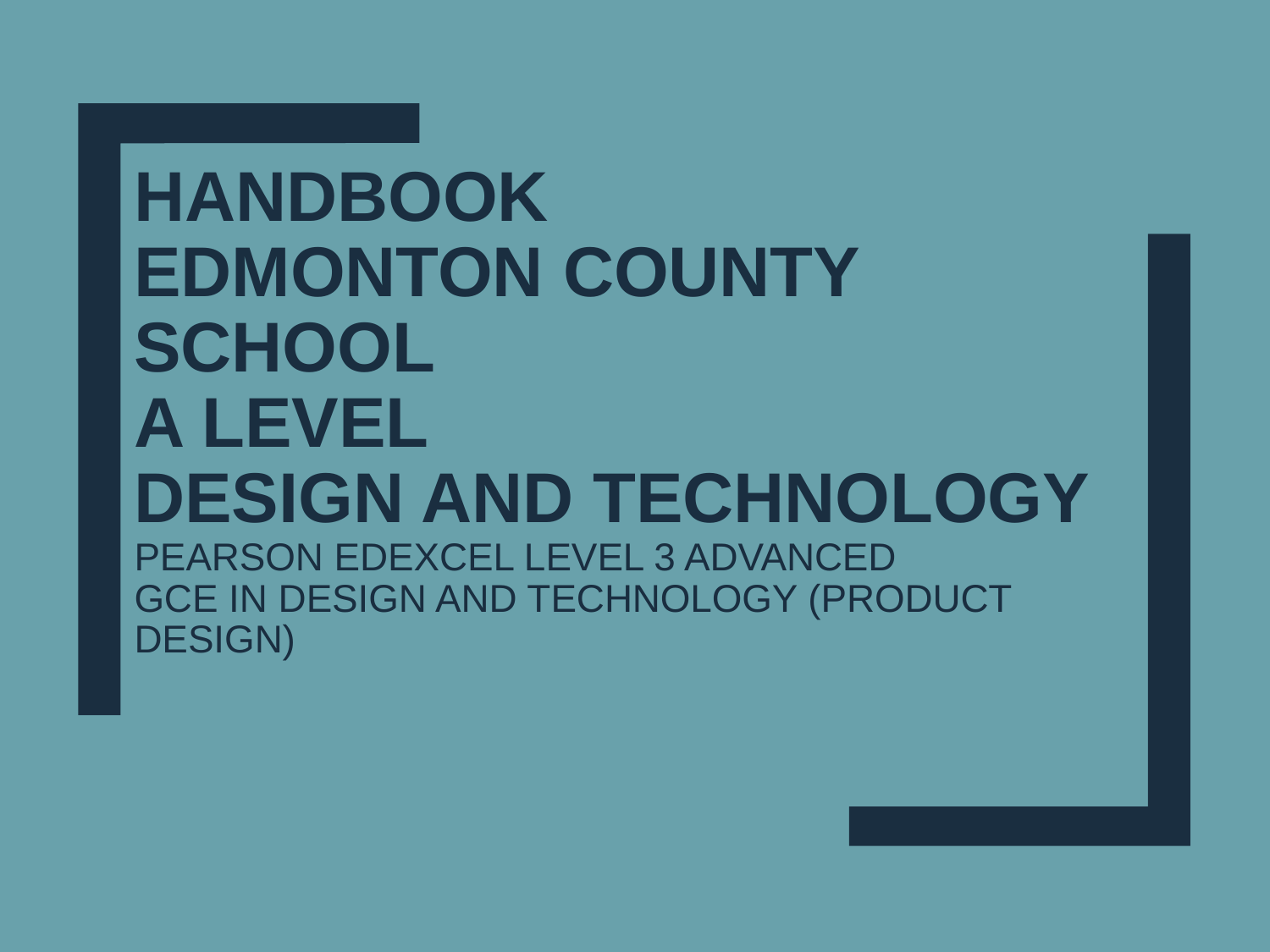

# Handbook Edmonton County School A Level DESIGN AND TECHNOLOGY Pearson Edexcel Level 3 Advanced GCE in Design and Technology (Product Design)